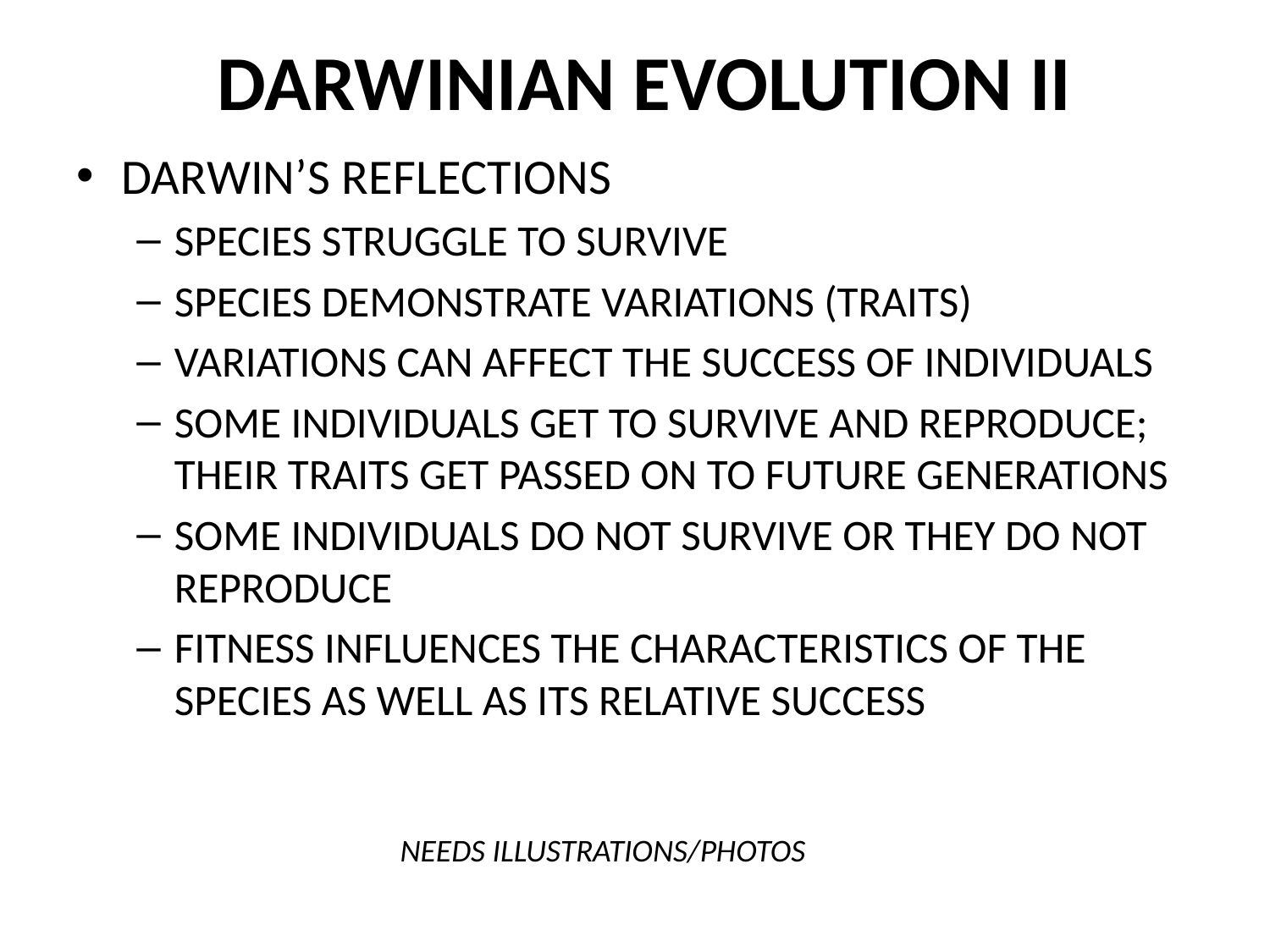

# DARWINIAN EVOLUTION II
DARWIN’S REFLECTIONS
SPECIES STRUGGLE TO SURVIVE
SPECIES DEMONSTRATE VARIATIONS (TRAITS)
VARIATIONS CAN AFFECT THE SUCCESS OF INDIVIDUALS
SOME INDIVIDUALS GET TO SURVIVE AND REPRODUCE; THEIR TRAITS GET PASSED ON TO FUTURE GENERATIONS
SOME INDIVIDUALS DO NOT SURVIVE OR THEY DO NOT REPRODUCE
FITNESS INFLUENCES THE CHARACTERISTICS OF THE SPECIES AS WELL AS ITS RELATIVE SUCCESS

NEEDS ILLUSTRATIONS/PHOTOS